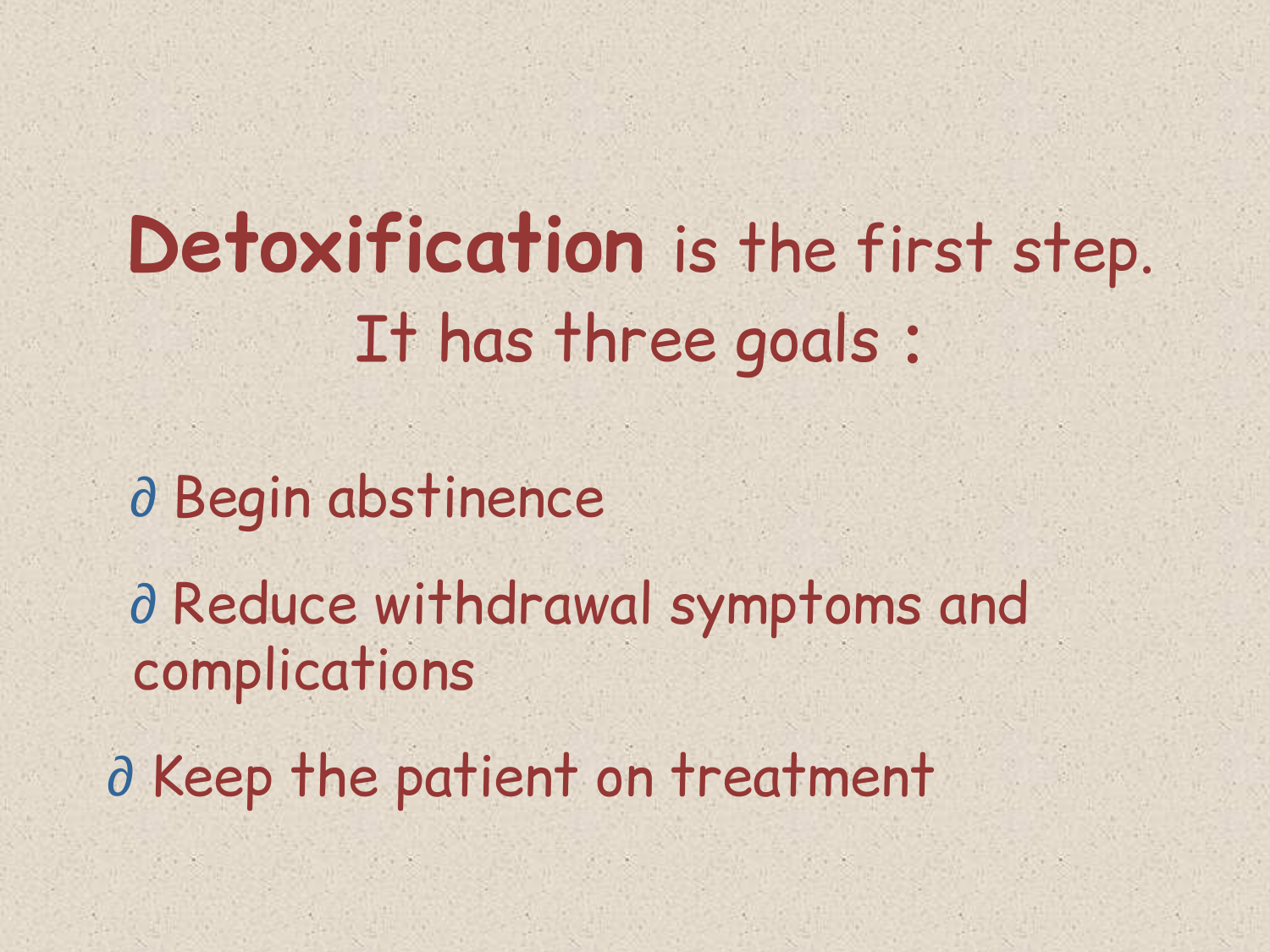

Detoxification is the first step.
It has three goals :

  ∂ Begin abstinence

  ∂ Reduce withdrawal symptoms and complications

  ∂ Keep the patient on treatment